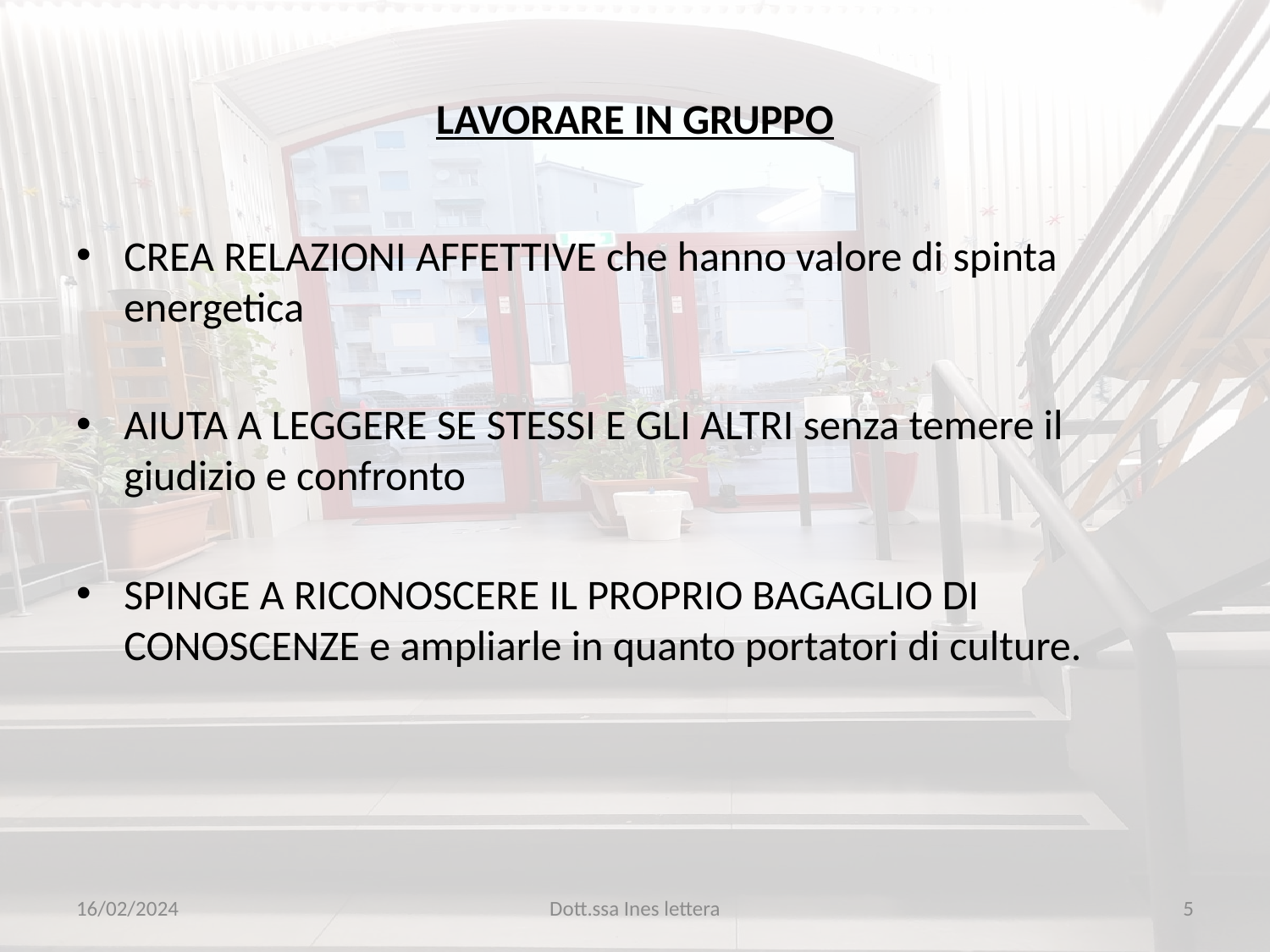

# LAVORARE IN GRUPPO
CREA RELAZIONI AFFETTIVE che hanno valore di spinta energetica

AIUTA A LEGGERE SE STESSI E GLI ALTRI senza temere il giudizio e confronto

SPINGE A RICONOSCERE IL PROPRIO BAGAGLIO DI CONOSCENZE e ampliarle in quanto portatori di culture.
16/02/2024
Dott.ssa Ines lettera
5